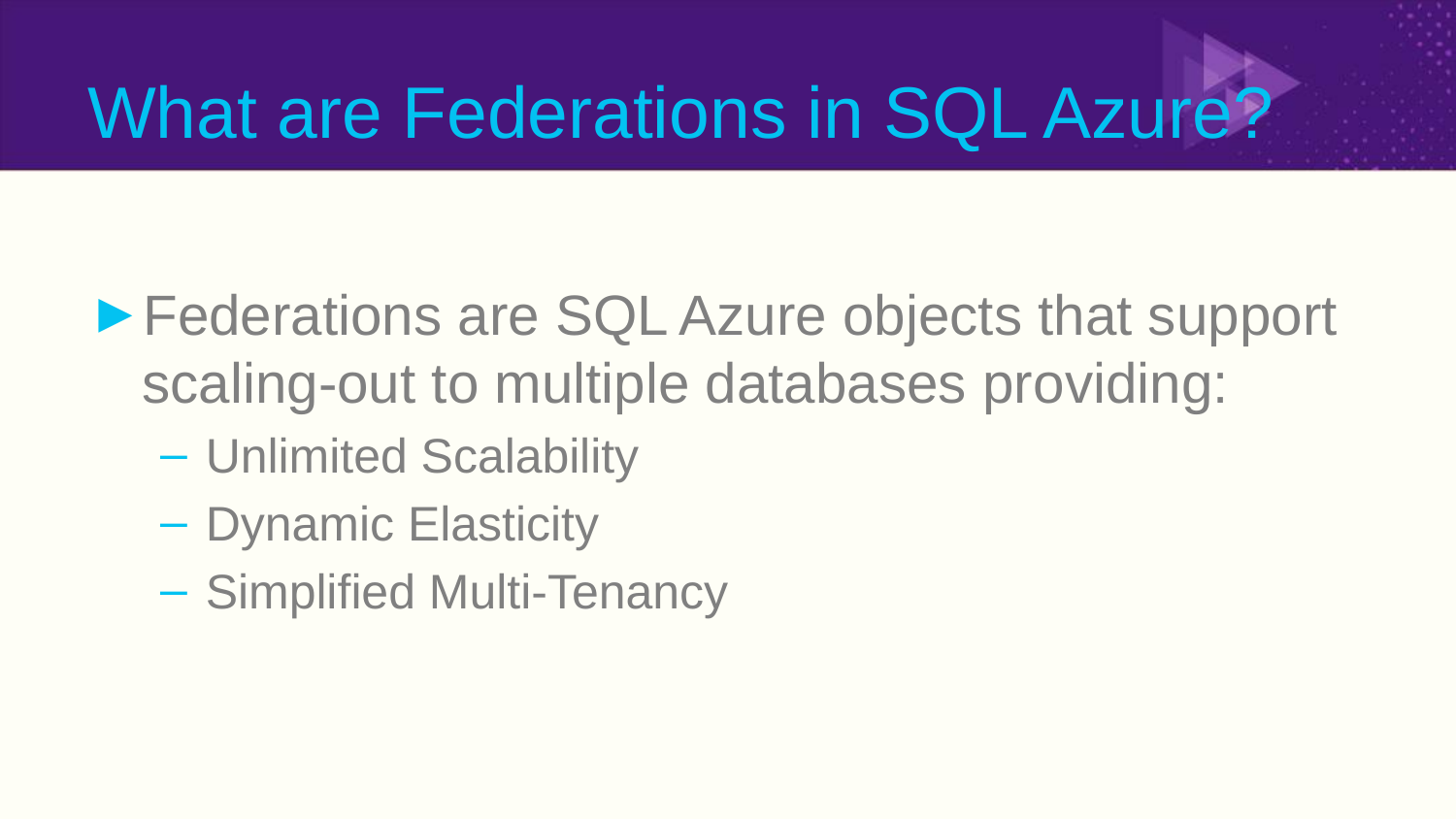

# What are Federations in SQL Azure?
Federations are SQL Azure objects that support scaling-out to multiple databases providing:
Unlimited Scalability
Dynamic Elasticity
Simplified Multi-Tenancy